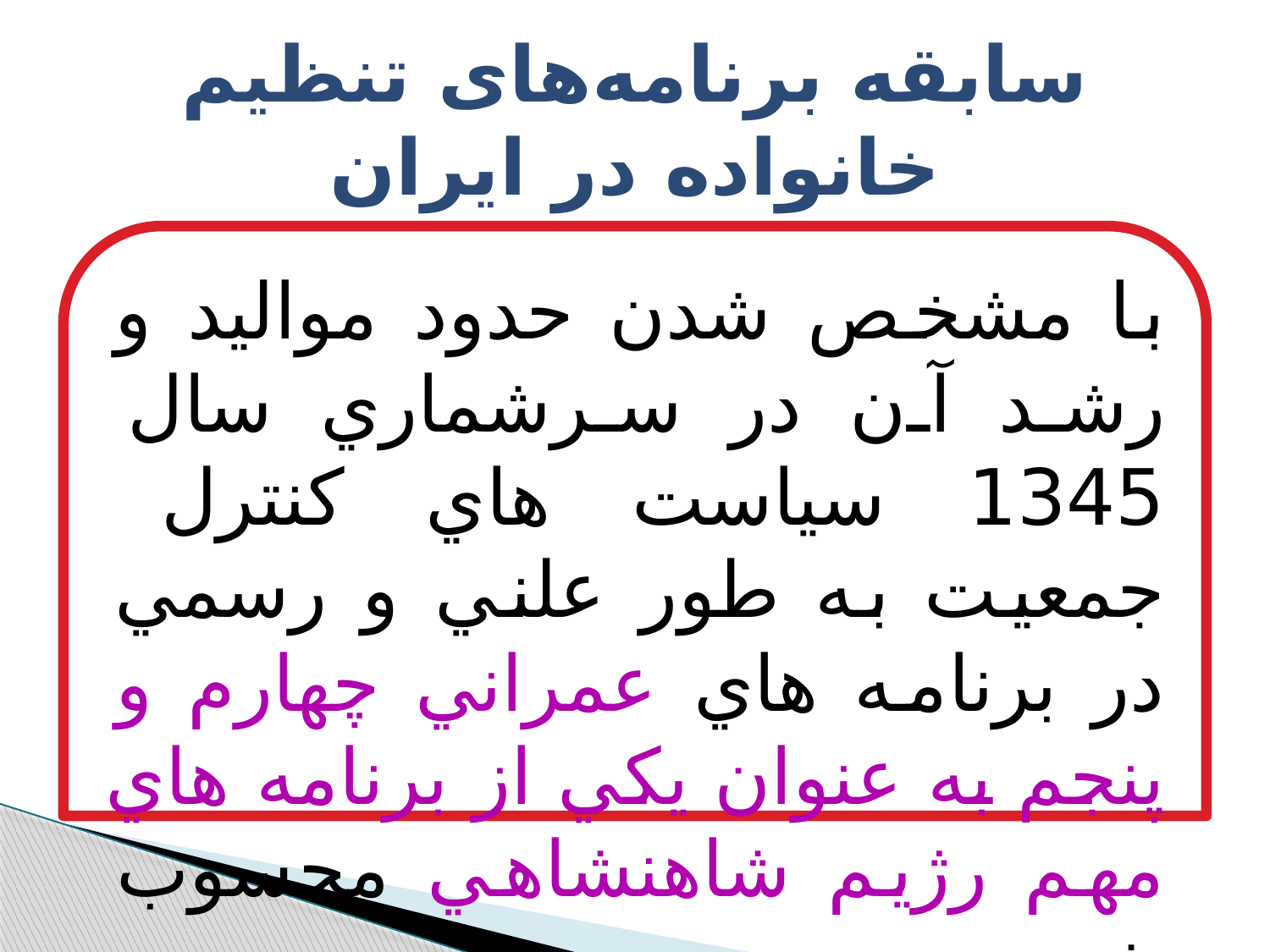

# سابقه برنامه‌های تنظیم خانواده در ایران
با مشخص شدن حدود مواليد و رشد آن در سرشماري سال 1345 سياست هاي كنترل جمعيت به طور علني و رسمي در برنامه هاي عمراني چهارم و پنجم به عنوان يكي از برنامه هاي مهم رژيم شاهنشاهي محسوب شد.